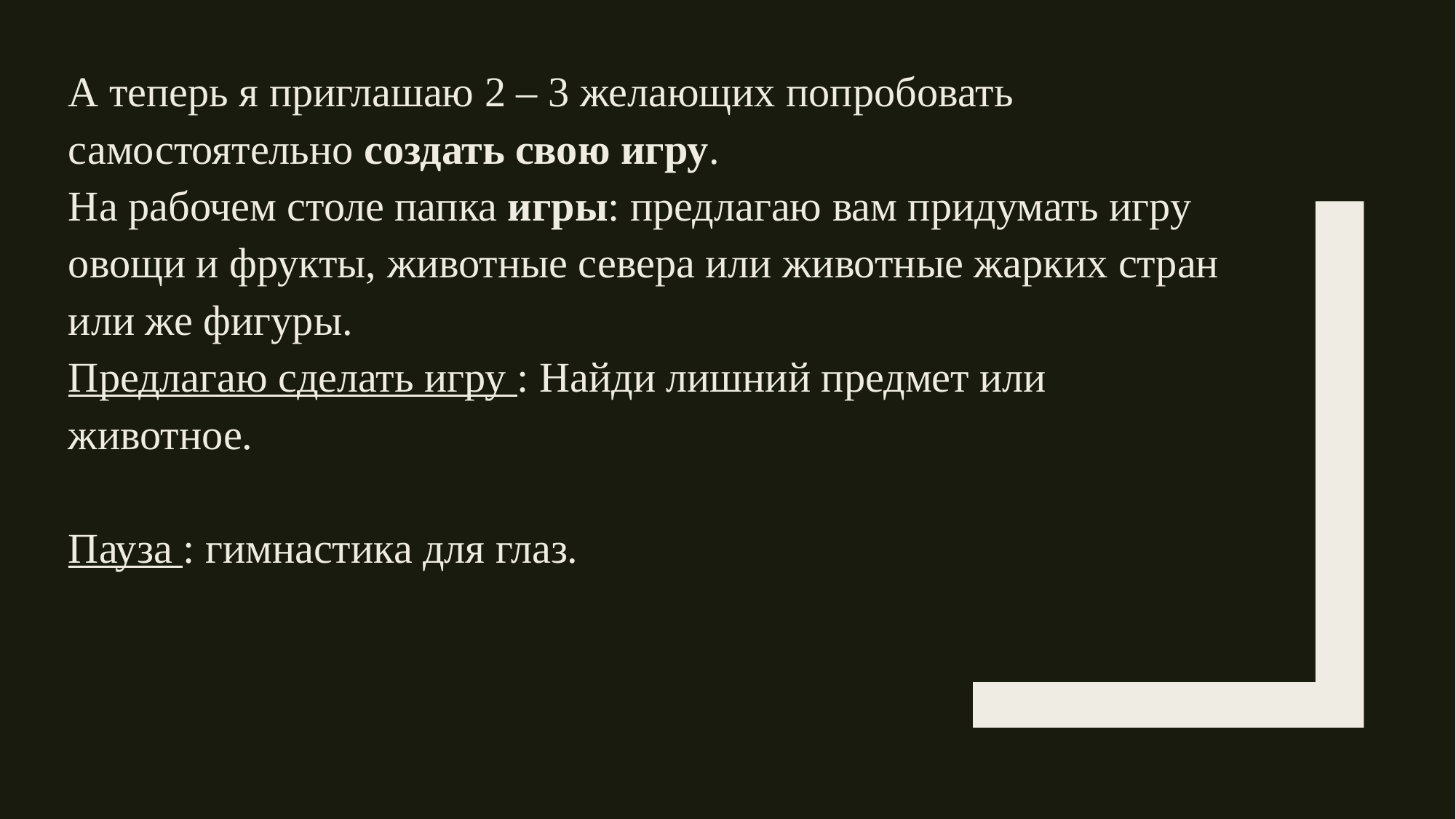

А теперь я приглашаю 2 – 3 желающих попробовать самостоятельно создать свою игру.
На рабочем столе папка игры: предлагаю вам придумать игру овощи и фрукты, животные севера или животные жарких стран или же фигуры.
Предлагаю сделать игру : Найди лишний предмет или животное.

Пауза : гимнастика для глаз.